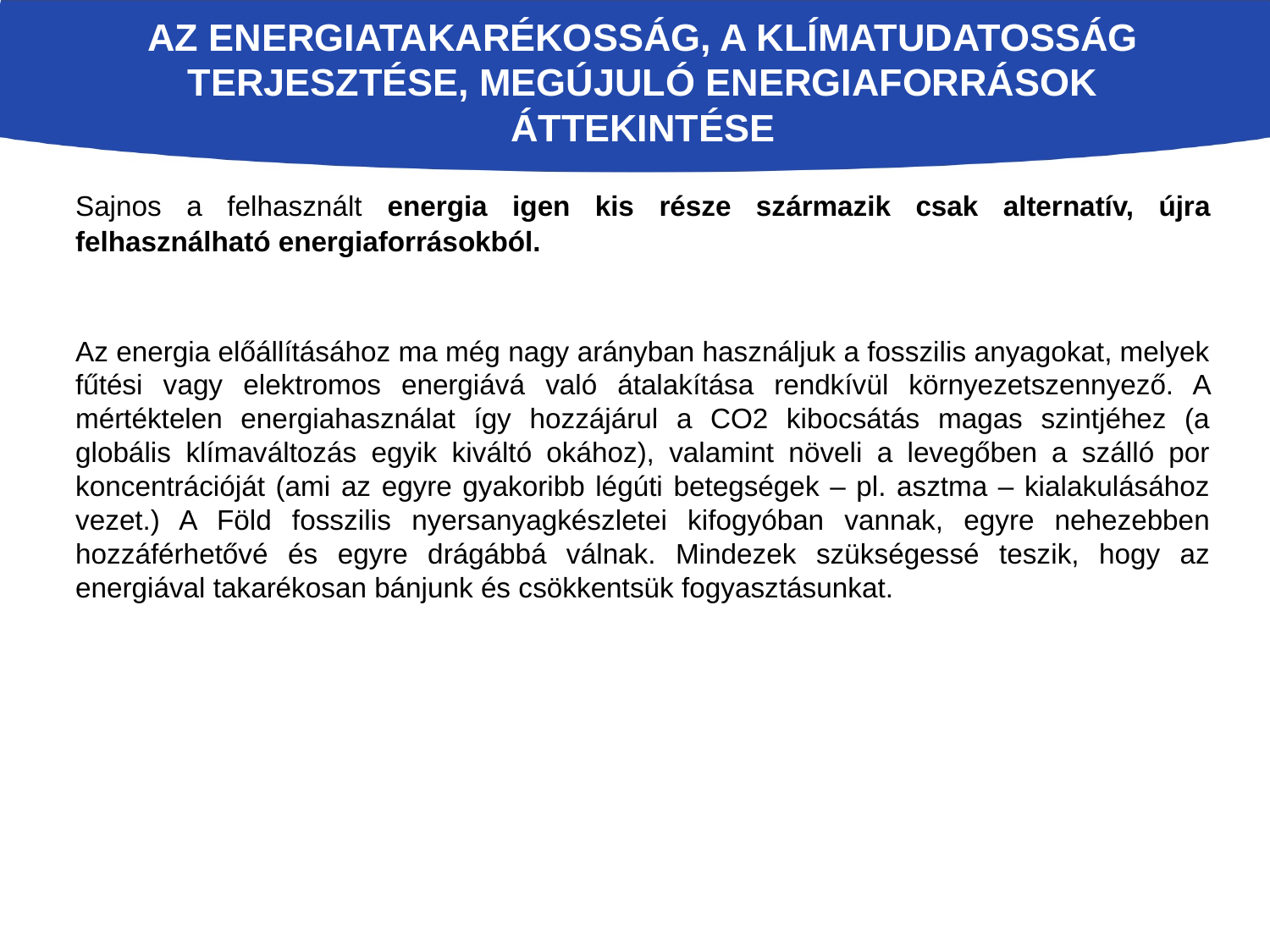

# Az energiatakarékosság, a klímatudatosság terjesztése, megújuló energiaforrások áttekintése
Sajnos a felhasznált energia igen kis része származik csak alternatív, újra felhasználható energiaforrásokból.

Az energia előállításához ma még nagy arányban használjuk a fosszilis anyagokat, melyek fűtési vagy elektromos energiává való átalakítása rendkívül környezetszennyező. A mértéktelen energiahasználat így hozzájárul a CO2 kibocsátás magas szintjéhez (a globális klímaváltozás egyik kiváltó okához), valamint növeli a levegőben a szálló por koncentrációját (ami az egyre gyakoribb légúti betegségek – pl. asztma – kialakulásához vezet.) A Föld fosszilis nyersanyagkészletei kifogyóban vannak, egyre nehezebben hozzáférhetővé és egyre drágábbá válnak. Mindezek szükségessé teszik, hogy az energiával takarékosan bánjunk és csökkentsük fogyasztásunkat.